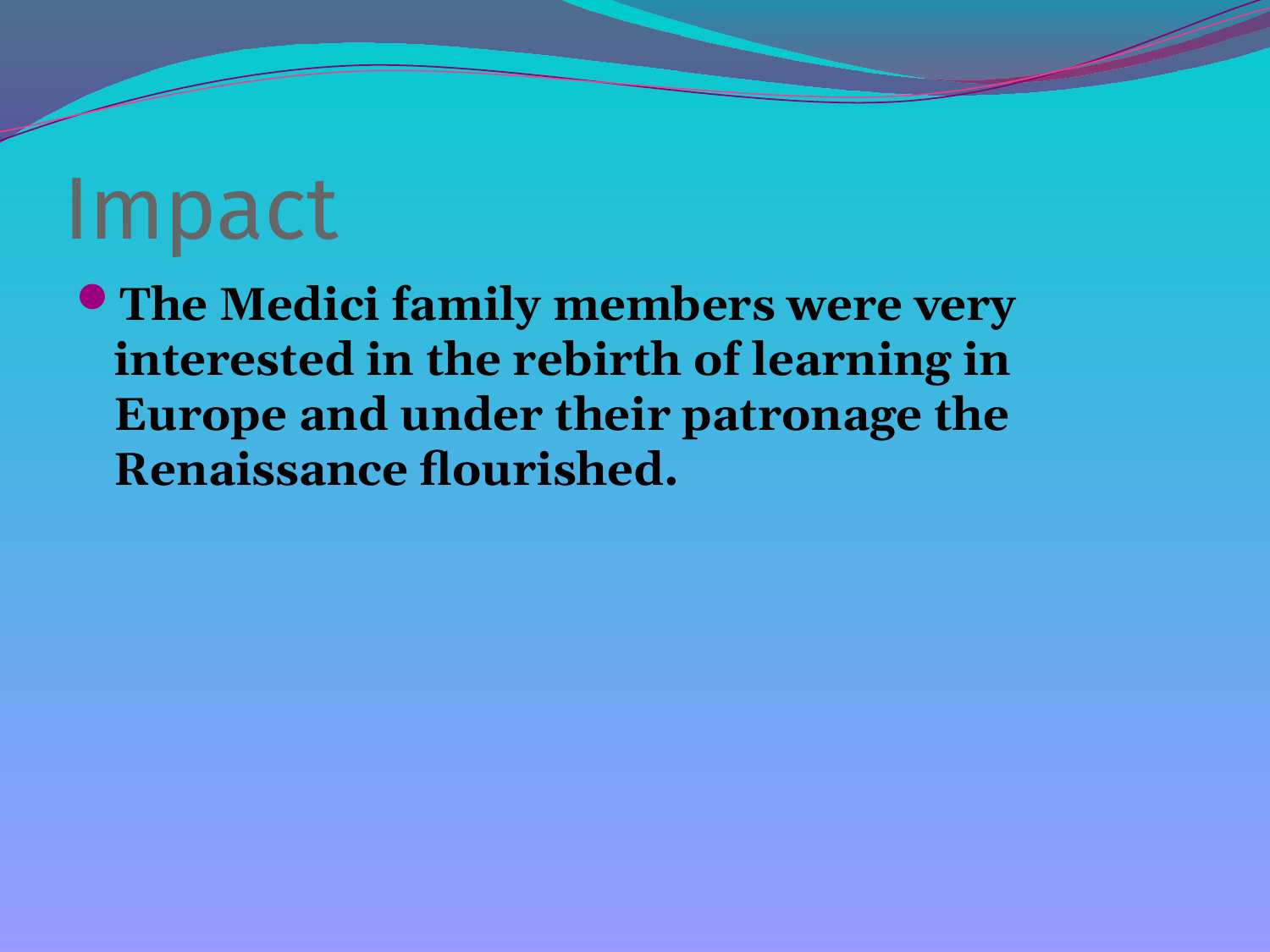

# Impact
The Medici family members were very interested in the rebirth of learning in Europe and under their patronage the Renaissance flourished.